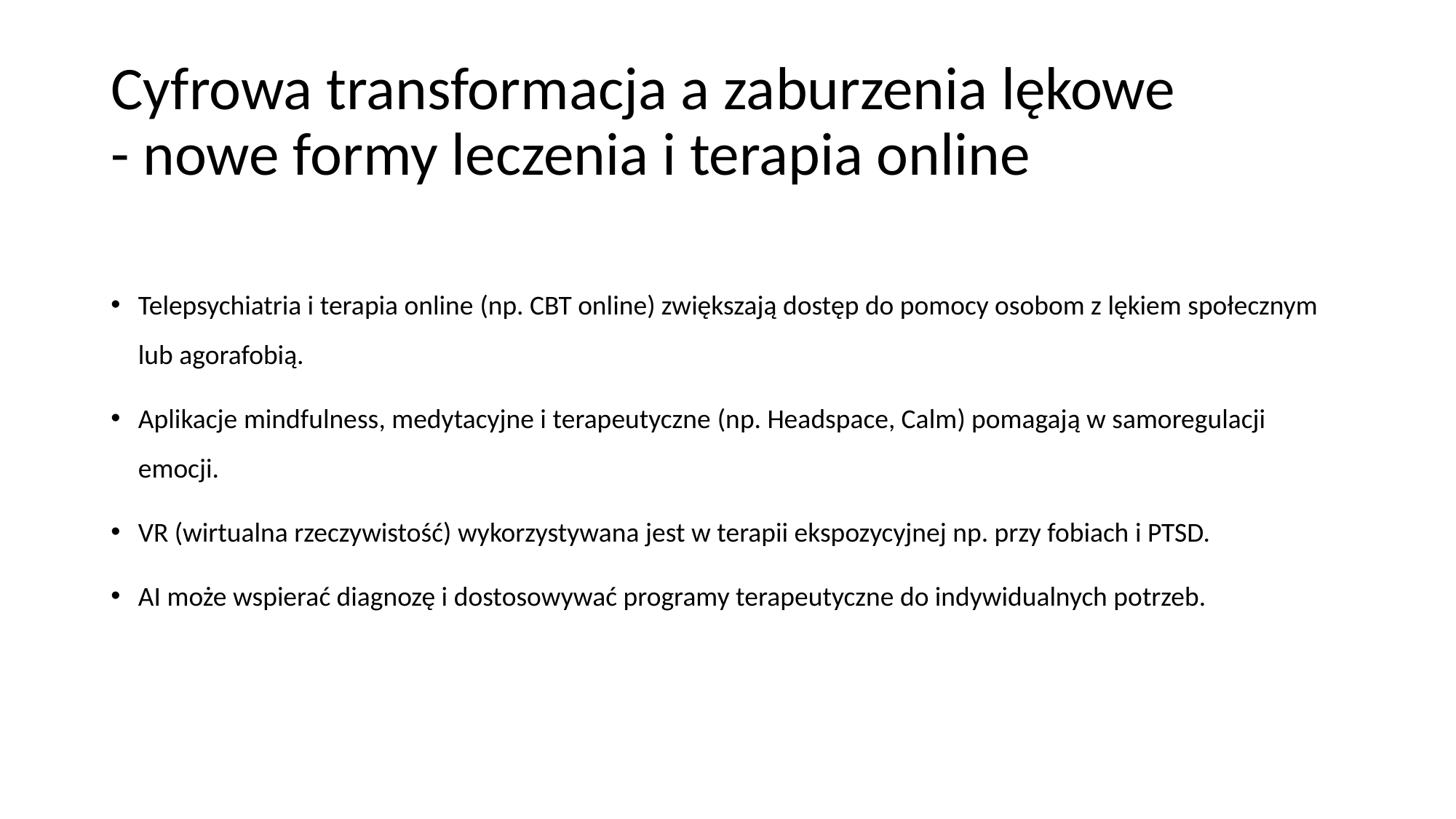

# Cyfrowa transformacja a zaburzenia lękowe - nowe formy leczenia i terapia online

Telepsychiatria i terapia online (np. CBT online) zwiększają dostęp do pomocy osobom z lękiem społecznym lub agorafobią.
Aplikacje mindfulness, medytacyjne i terapeutyczne (np. Headspace, Calm) pomagają w samoregulacji emocji.
VR (wirtualna rzeczywistość) wykorzystywana jest w terapii ekspozycyjnej np. przy fobiach i PTSD.
AI może wspierać diagnozę i dostosowywać programy terapeutyczne do indywidualnych potrzeb.